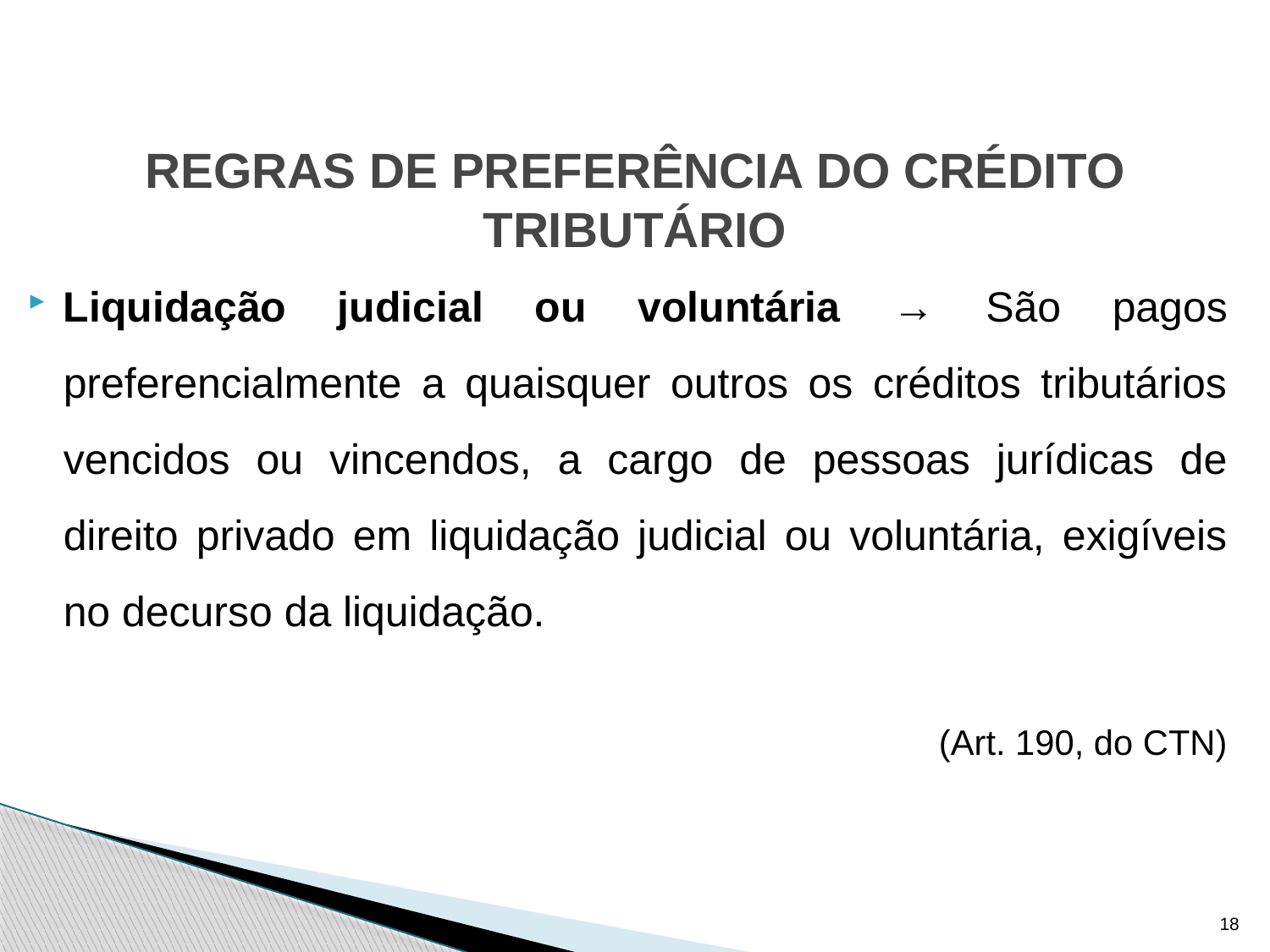

# REGRAS DE PREFERÊNCIA DO CRÉDITO TRIBUTÁRIO
Liquidação judicial ou voluntária → São pagos preferencialmente a quaisquer outros os créditos tributários vencidos ou vincendos, a cargo de pessoas jurídicas de direito privado em liquidação judicial ou voluntária, exigíveis no decurso da liquidação.
(Art. 190, do CTN)

18